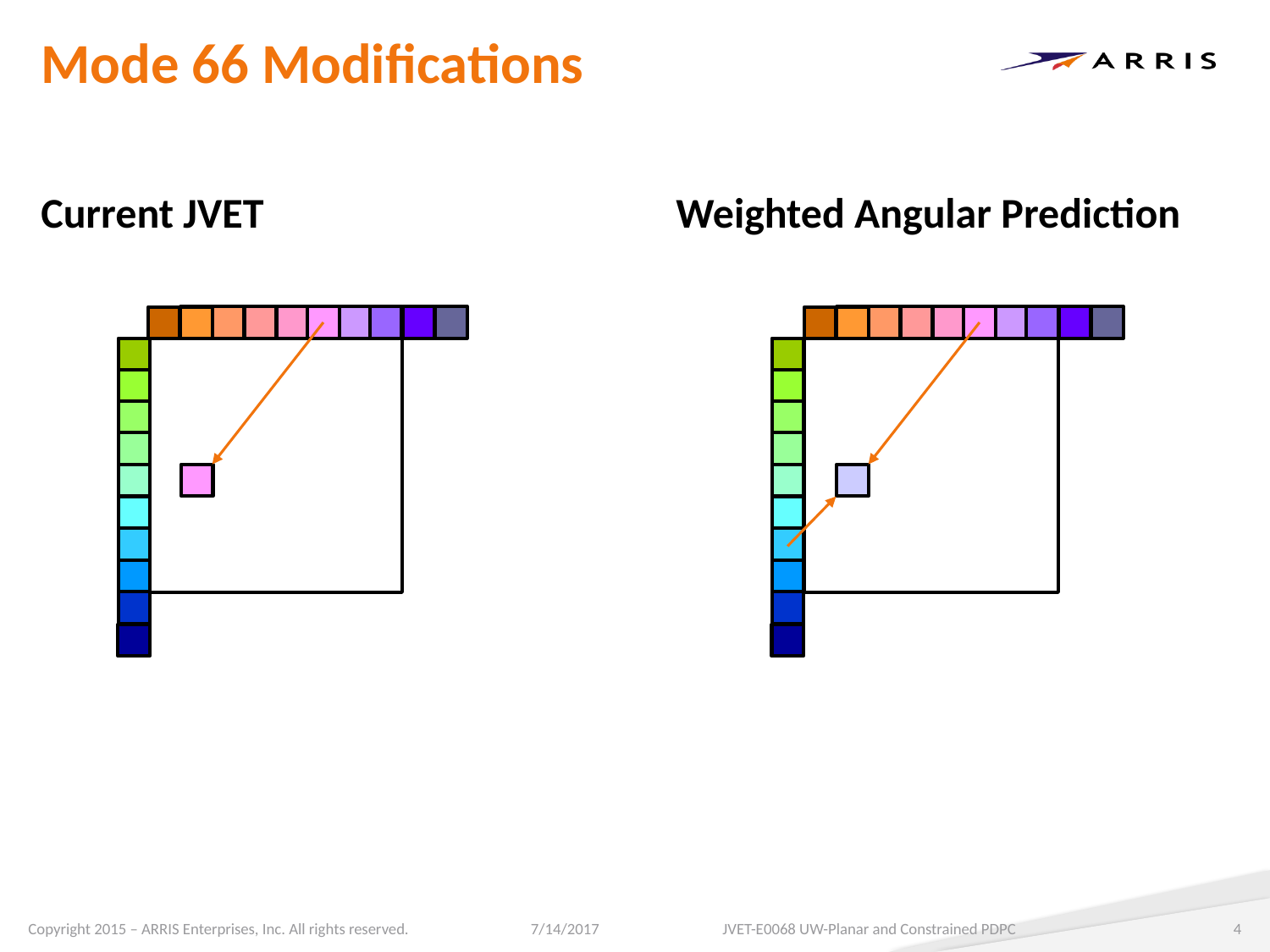

# Mode 66 Modifications
Current JVET				Weighted Angular Prediction

7/14/2017
JVET-E0068 UW-Planar and Constrained PDPC
4